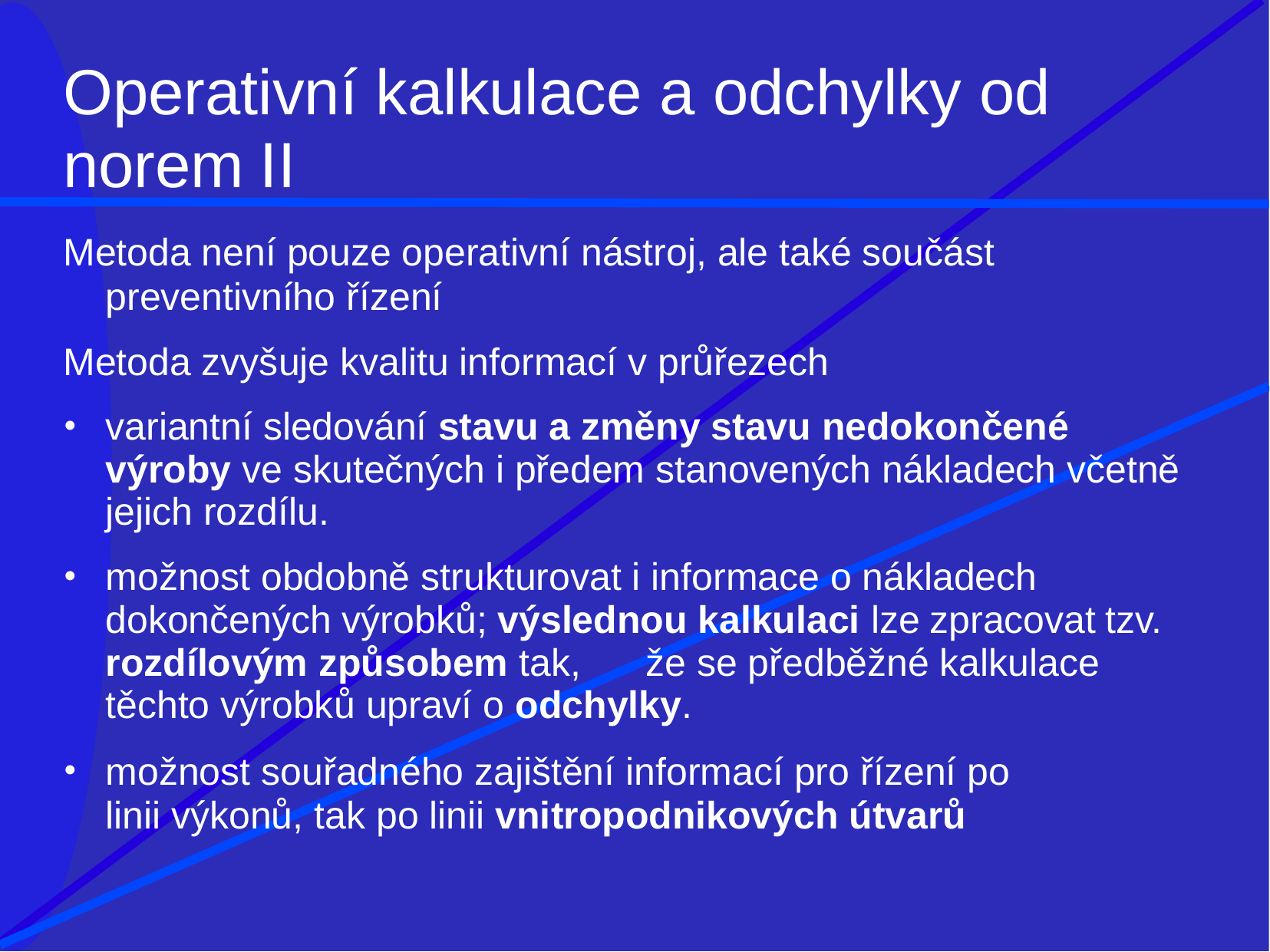

# Operativní kalkulace a odchylky od
norem II
Metoda není pouze operativní nástroj, ale také součást
preventivního řízení
Metoda zvyšuje kvalitu informací v průřezech
variantní sledování stavu a změny stavu nedokončené výroby ve skutečných i předem stanovených nákladech včetně jejich rozdílu.
možnost obdobně strukturovat i informace o nákladech dokončených výrobků; výslednou kalkulaci lze zpracovat tzv. rozdílovým způsobem tak,	že se předběžné kalkulace těchto výrobků upraví o odchylky.
možnost souřadného zajištění informací pro řízení po	linii výkonů, tak po linii vnitropodnikových útvarů